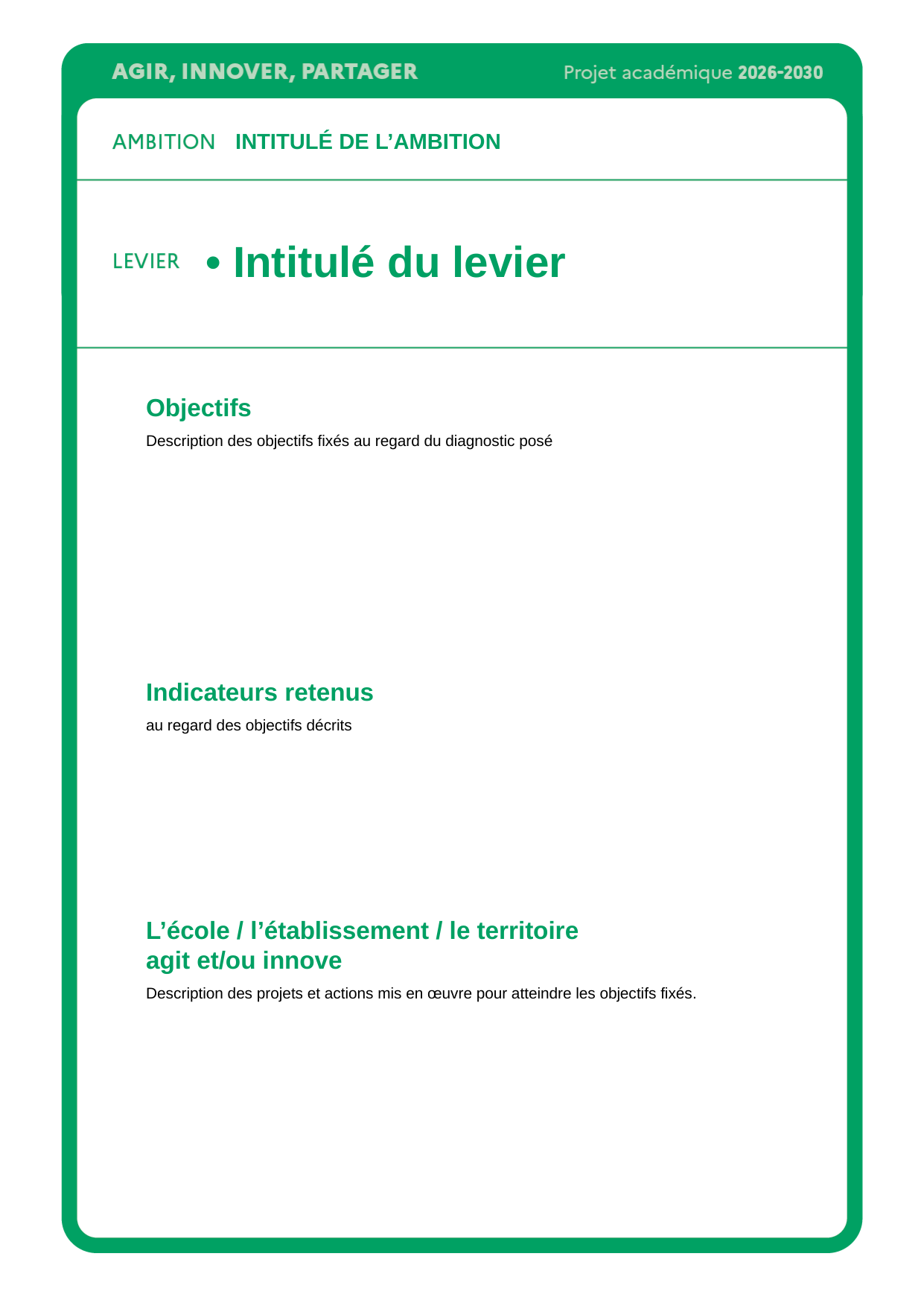

ÉLÉVATION
• Des mots pour dire et penser le monde
• Enseigner autrement, pour mieux faire apprendre et comprendre
• Les mathématiques, une priorité académique
• Bien dans sa tête, bien dans son corps

EXCELLENCE
• Formation continue
• Ouverture européenne et internationale

DEVENIR DES ÉLÈVES
• Persévérance scolaire
• MobilitéS
• Découverte des métiers
• Formation professionnelle
• Poursuite d’études

INNOVATION
• Nouvelles pratiques pédagogiques
• Les MAM
• Numérique éducatif

LIENS
• Alliance éducative
• Partenaires locaux
INTITULÉ DE L’AMBITION
• Intitulé du levier
Objectifs
Description des objectifs fixés au regard du diagnostic posé
Indicateurs retenus
au regard des objectifs décrits
L’école / l’établissement / le territoire
agit et/ou innove
Description des projets et actions mis en œuvre pour atteindre les objectifs fixés.